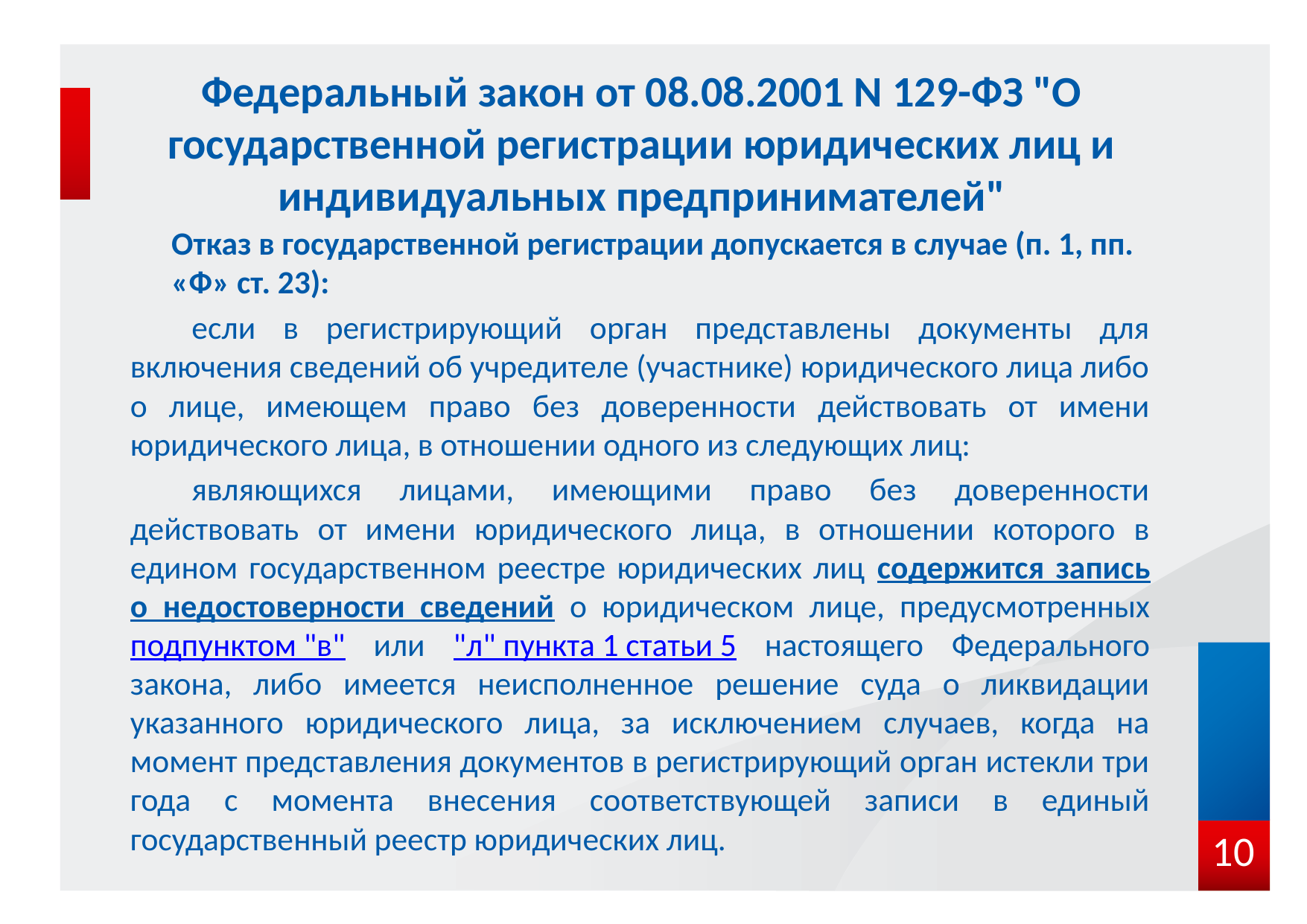

# Федеральный закон от 08.08.2001 N 129-ФЗ "О государственной регистрации юридических лиц и индивидуальных предпринимателей"
Отказ в государственной регистрации допускается в случае (п. 1, пп. «Ф» ст. 23):
если в регистрирующий орган представлены документы для включения сведений об учредителе (участнике) юридического лица либо о лице, имеющем право без доверенности действовать от имени юридического лица, в отношении одного из следующих лиц:
являющихся лицами, имеющими право без доверенности действовать от имени юридического лица, в отношении которого в едином государственном реестре юридических лиц содержится запись о недостоверности сведений о юридическом лице, предусмотренных подпунктом "в" или "л" пункта 1 статьи 5 настоящего Федерального закона, либо имеется неисполненное решение суда о ликвидации указанного юридического лица, за исключением случаев, когда на момент представления документов в регистрирующий орган истекли три года с момента внесения соответствующей записи в единый государственный реестр юридических лиц.

10